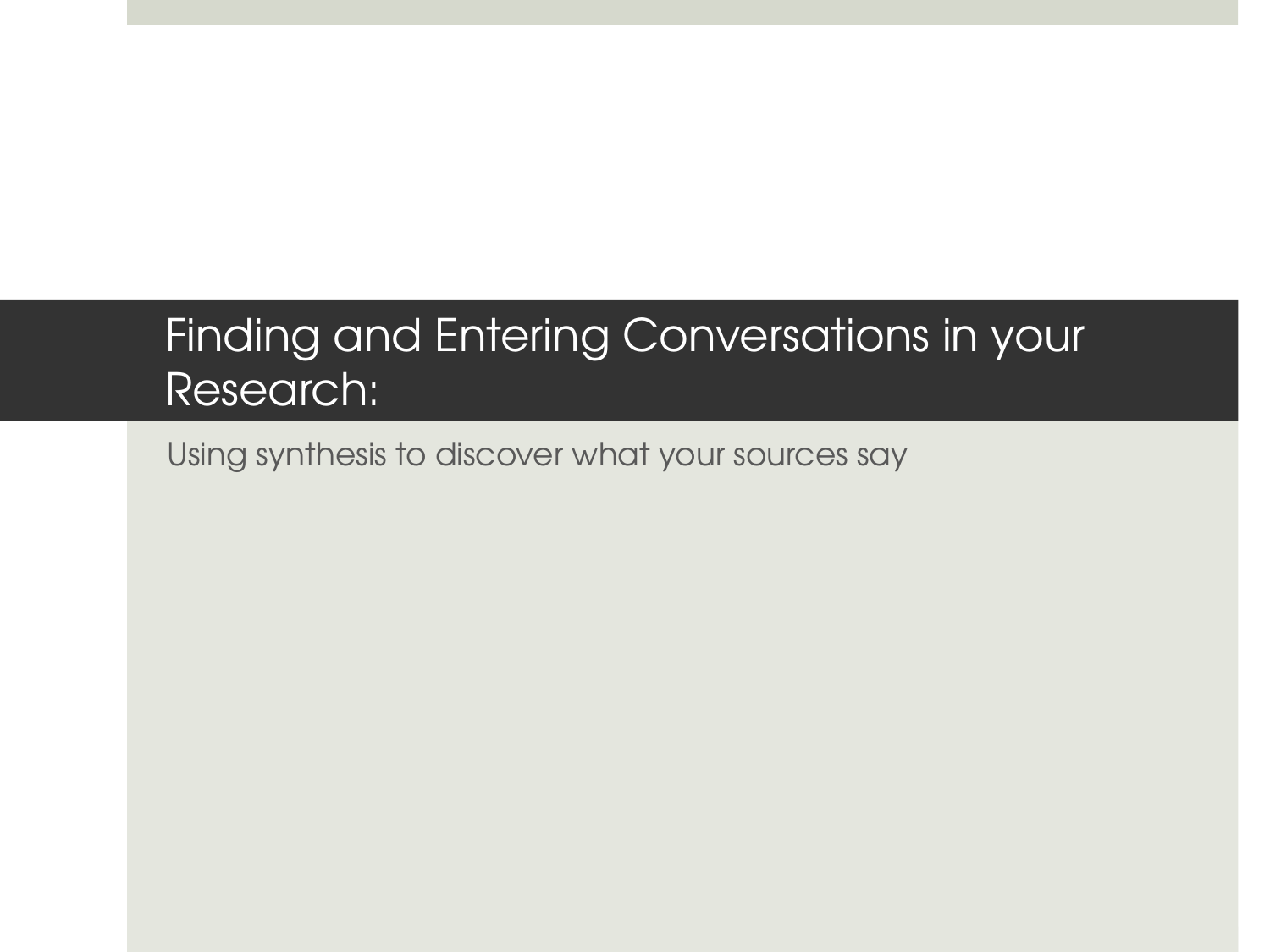

# Finding and Entering Conversations in your Research:
Using synthesis to discover what your sources say